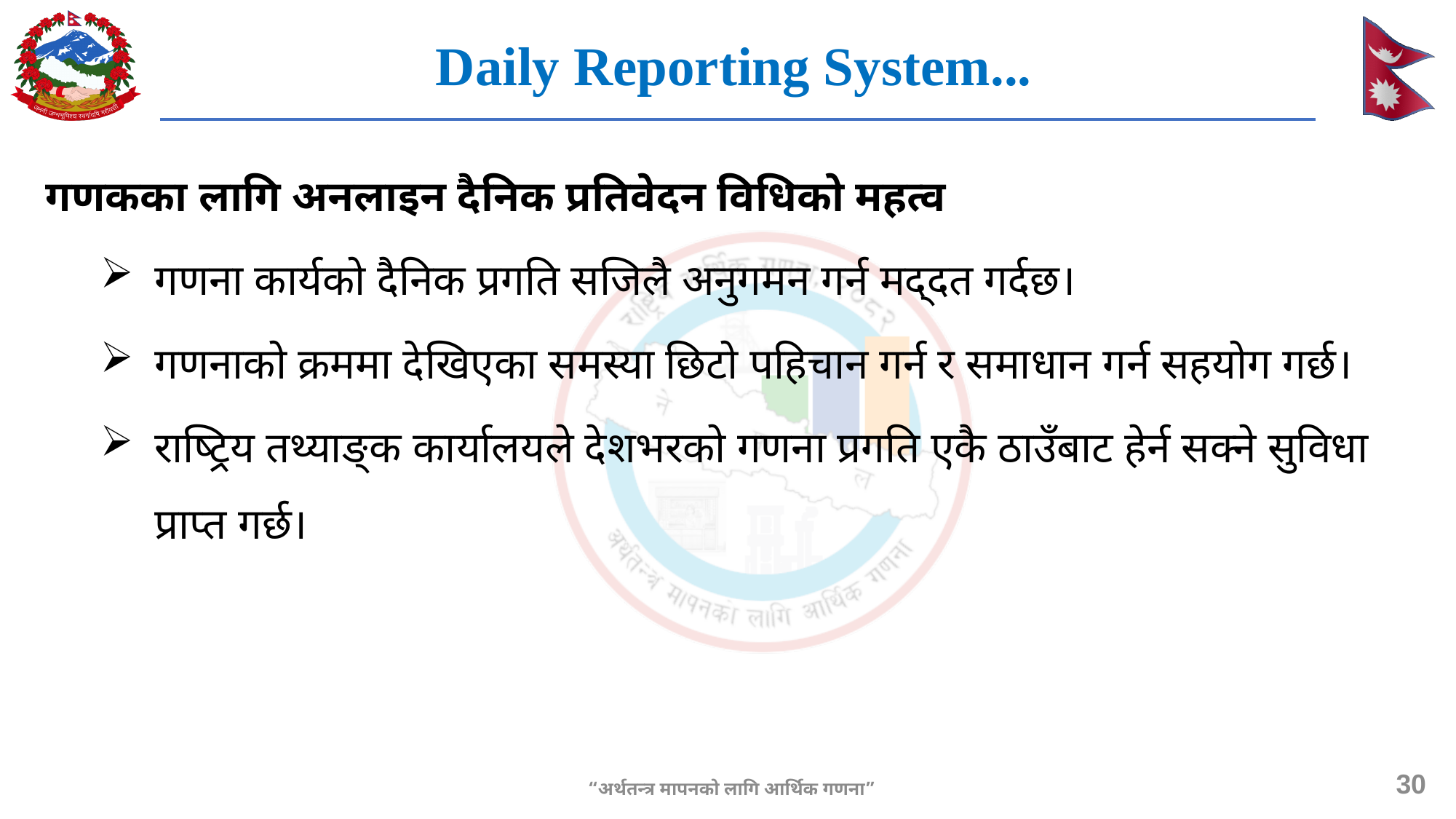

# Daily Reporting System...
गणकका लागि अनलाइन दैनिक प्रतिवेदन विधिको महत्व
गणना कार्यको दैनिक प्रगति सजिलै अनुगमन गर्न मद्दत गर्दछ।
गणनाको क्रममा देखिएका समस्या छिटो पहिचान गर्न र समाधान गर्न सहयोग गर्छ।
राष्ट्रिय तथ्याङ्क कार्यालयले देशभरको गणना प्रगति एकै ठाउँबाट हेर्न सक्ने सुविधा प्राप्त गर्छ।

30
“अर्थतन्त्र मापनको लागि आर्थिक गणना”